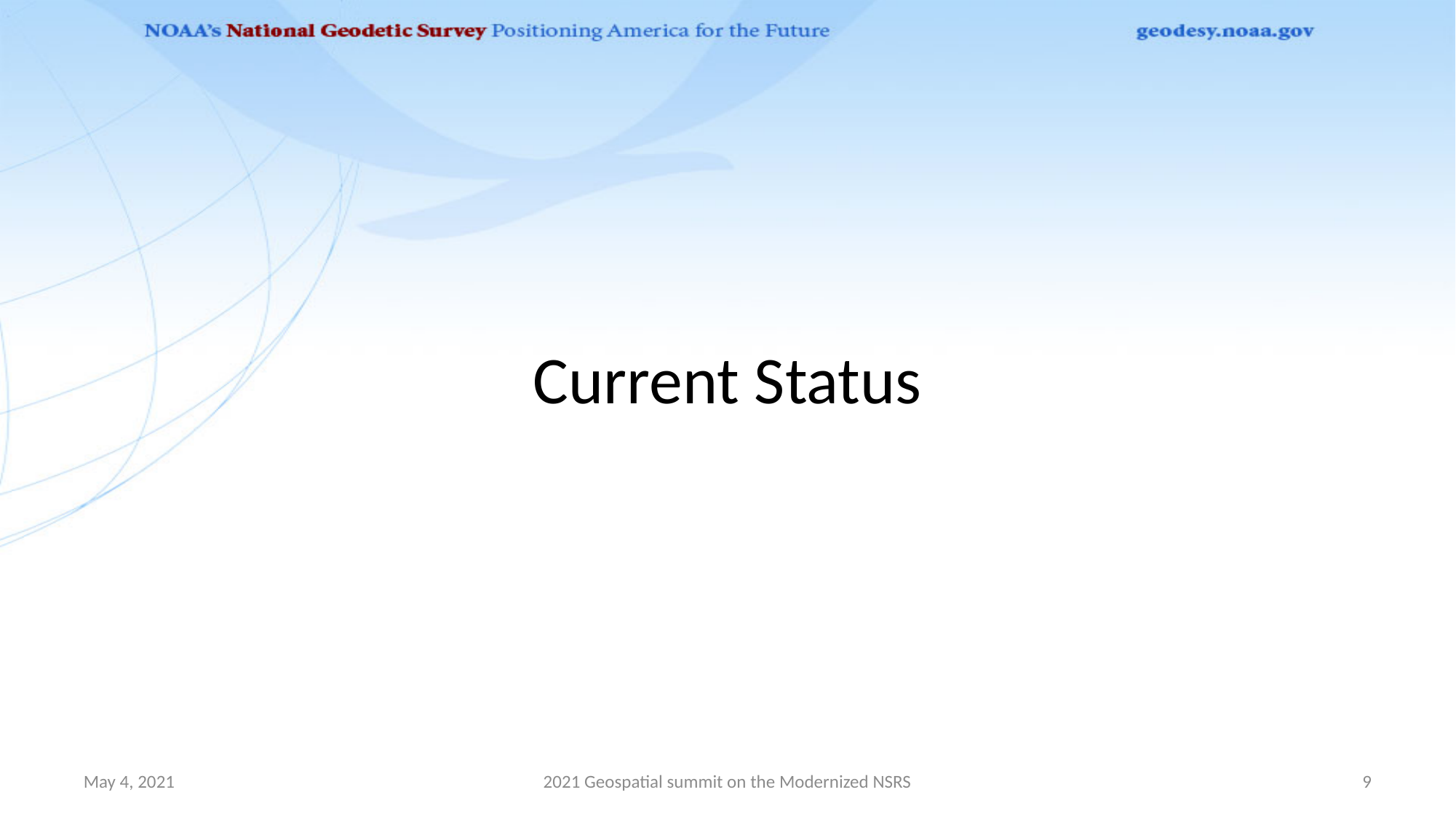

# Current Status
May 4, 2021
2021 Geospatial summit on the Modernized NSRS
9